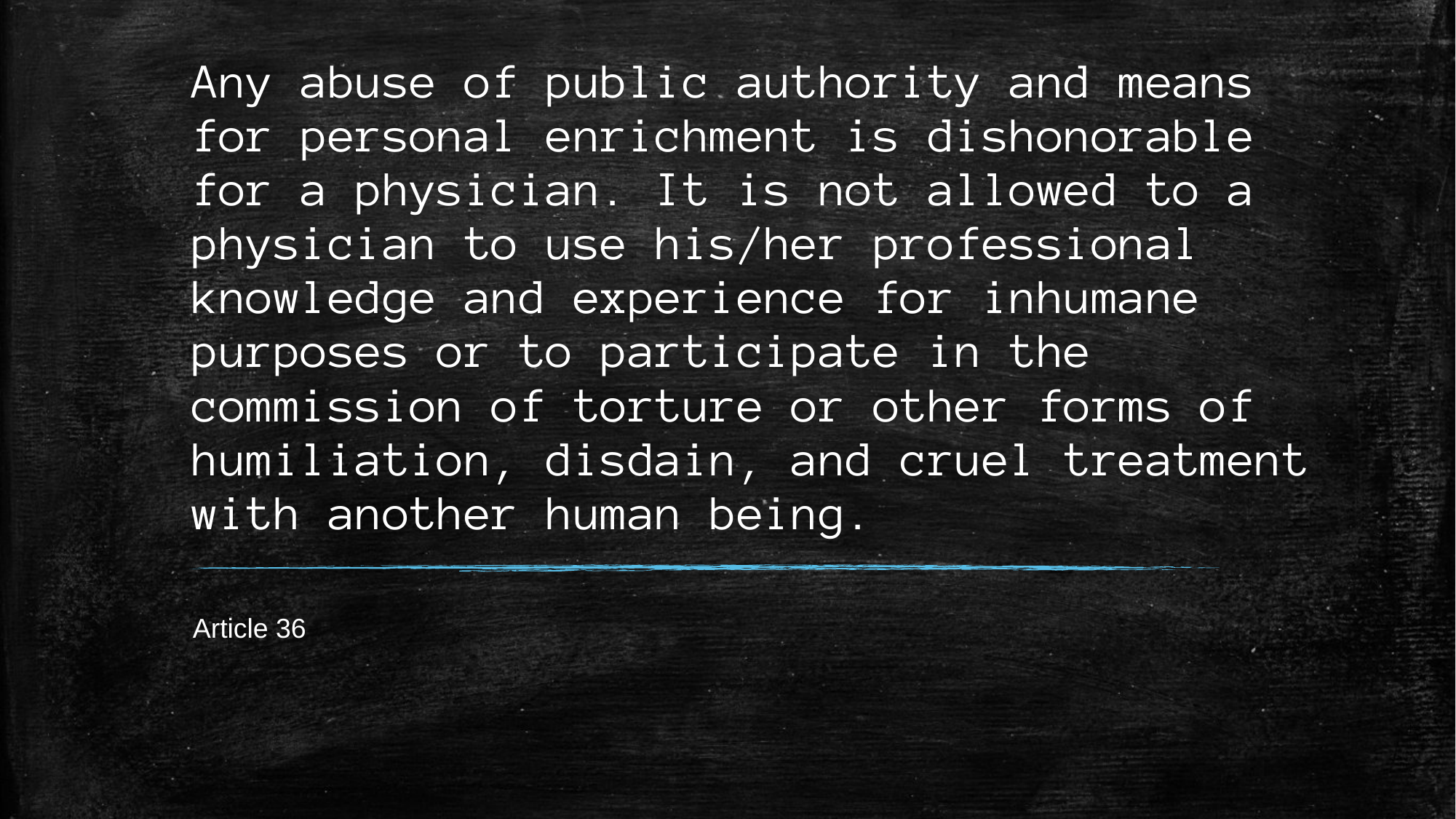

# Any abuse of public authority and means for personal enrichment is dishonorable for a physician. It is not allowed to a physician to use his/her professional knowledge and experience for inhumane purposes or to participate in the commission of torture or other forms of humiliation, disdain, and cruel treatment with another human being.
Article 36